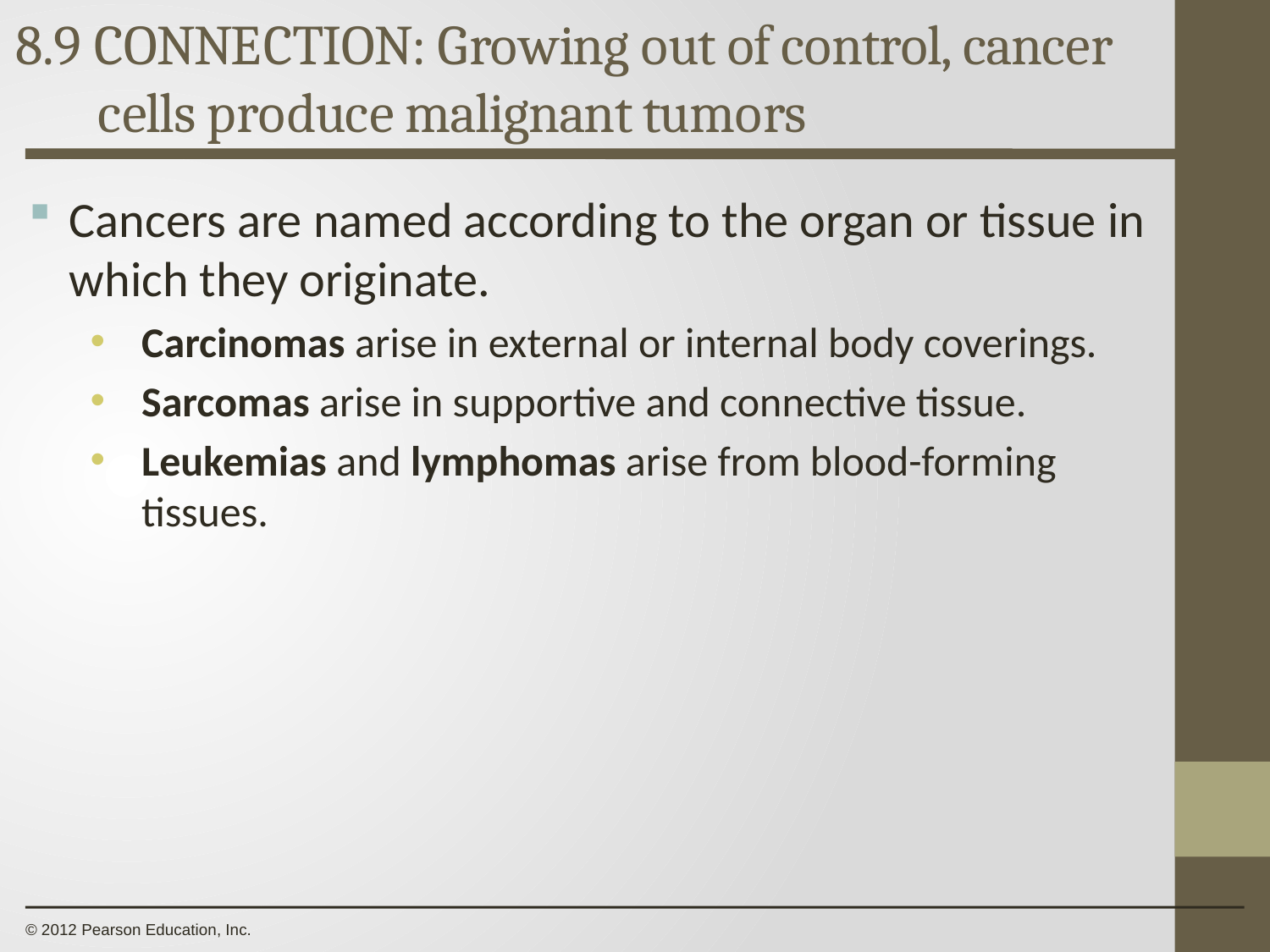

8.9 CONNECTION: Growing out of control, cancer cells produce malignant tumors
0

Cancers are named according to the organ or tissue in which they originate.
Carcinomas arise in external or internal body coverings.
Sarcomas arise in supportive and connective tissue.
Leukemias and lymphomas arise from blood-forming tissues.

© 2012 Pearson Education, Inc.